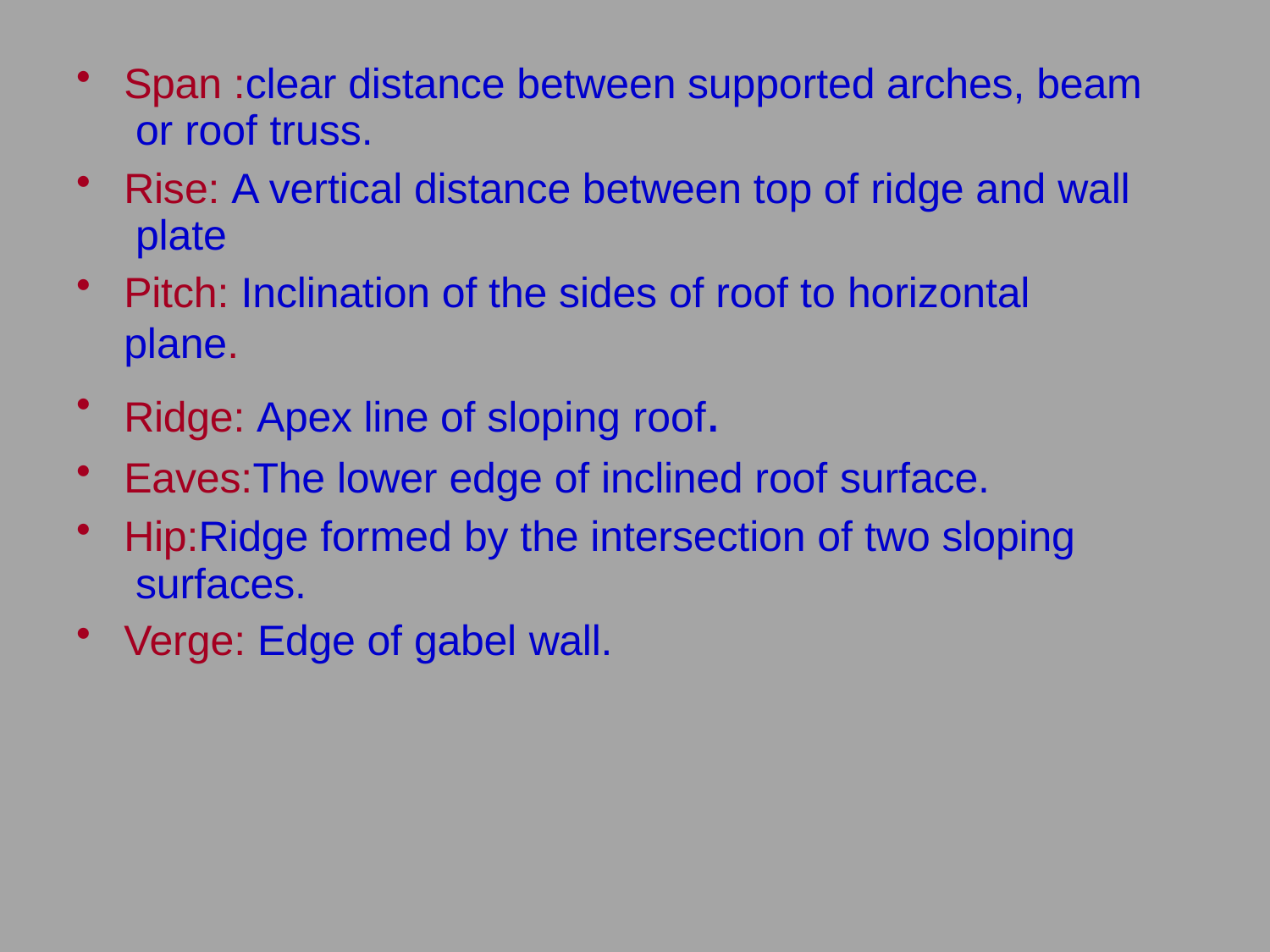

Span :clear distance between supported arches, beam  or roof truss.
Rise: A vertical distance between top of ridge and wall  plate
Pitch: Inclination of the sides of roof to horizontal plane.
Ridge: Apex line of sloping roof.
Eaves:The lower edge of inclined roof surface.
Hip:Ridge formed by the intersection of two sloping  surfaces.
Verge: Edge of gabel wall.